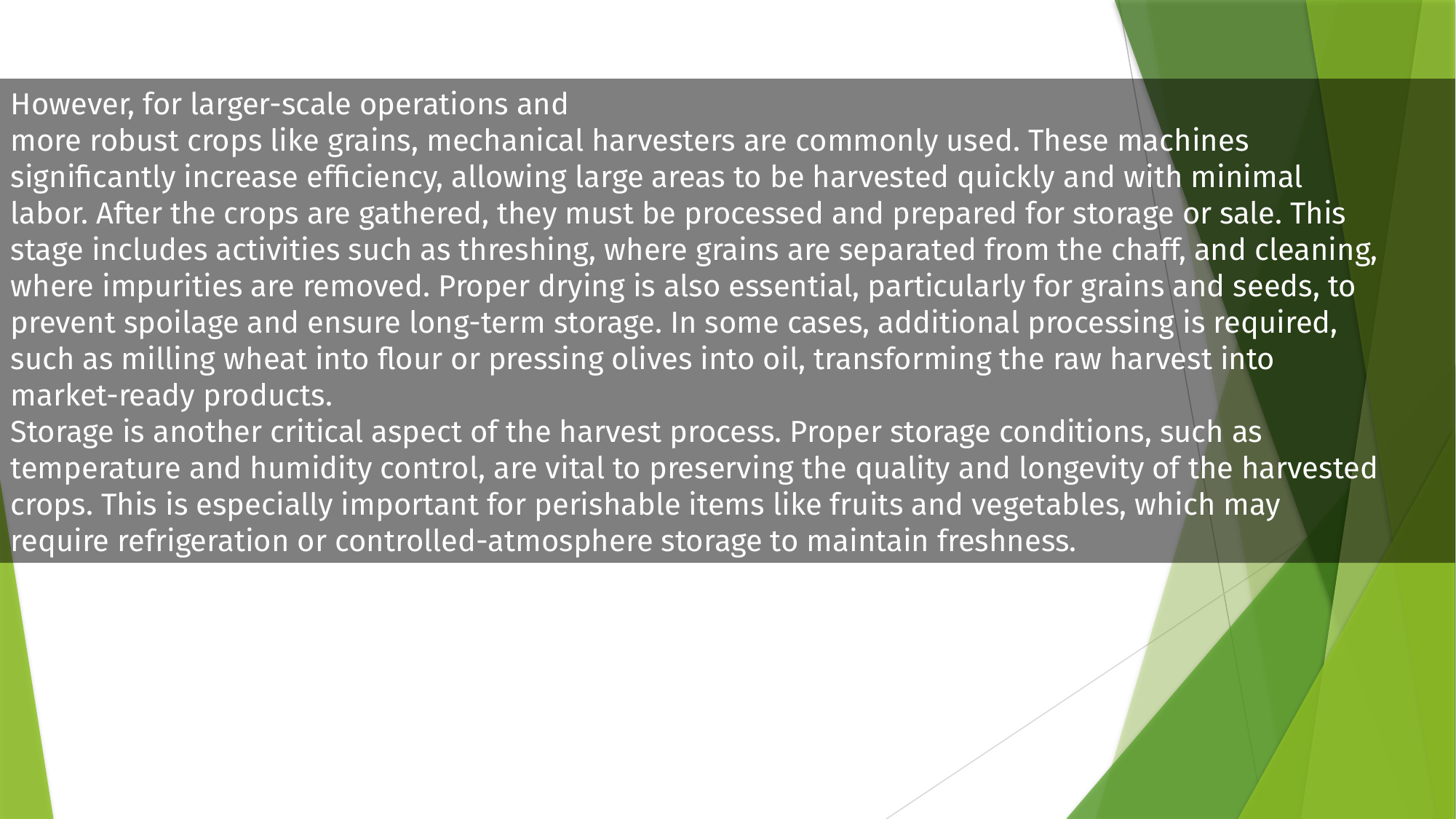

However, for larger-scale operations and
more robust crops like grains, mechanical harvesters are commonly used. These machines
significantly increase efficiency, allowing large areas to be harvested quickly and with minimal
labor. After the crops are gathered, they must be processed and prepared for storage or sale. This
stage includes activities such as threshing, where grains are separated from the chaff, and cleaning,
where impurities are removed. Proper drying is also essential, particularly for grains and seeds, to
prevent spoilage and ensure long-term storage. In some cases, additional processing is required,
such as milling wheat into flour or pressing olives into oil, transforming the raw harvest into
market-ready products.
Storage is another critical aspect of the harvest process. Proper storage conditions, such as
temperature and humidity control, are vital to preserving the quality and longevity of the harvested
crops. This is especially important for perishable items like fruits and vegetables, which may
require refrigeration or controlled-atmosphere storage to maintain freshness.